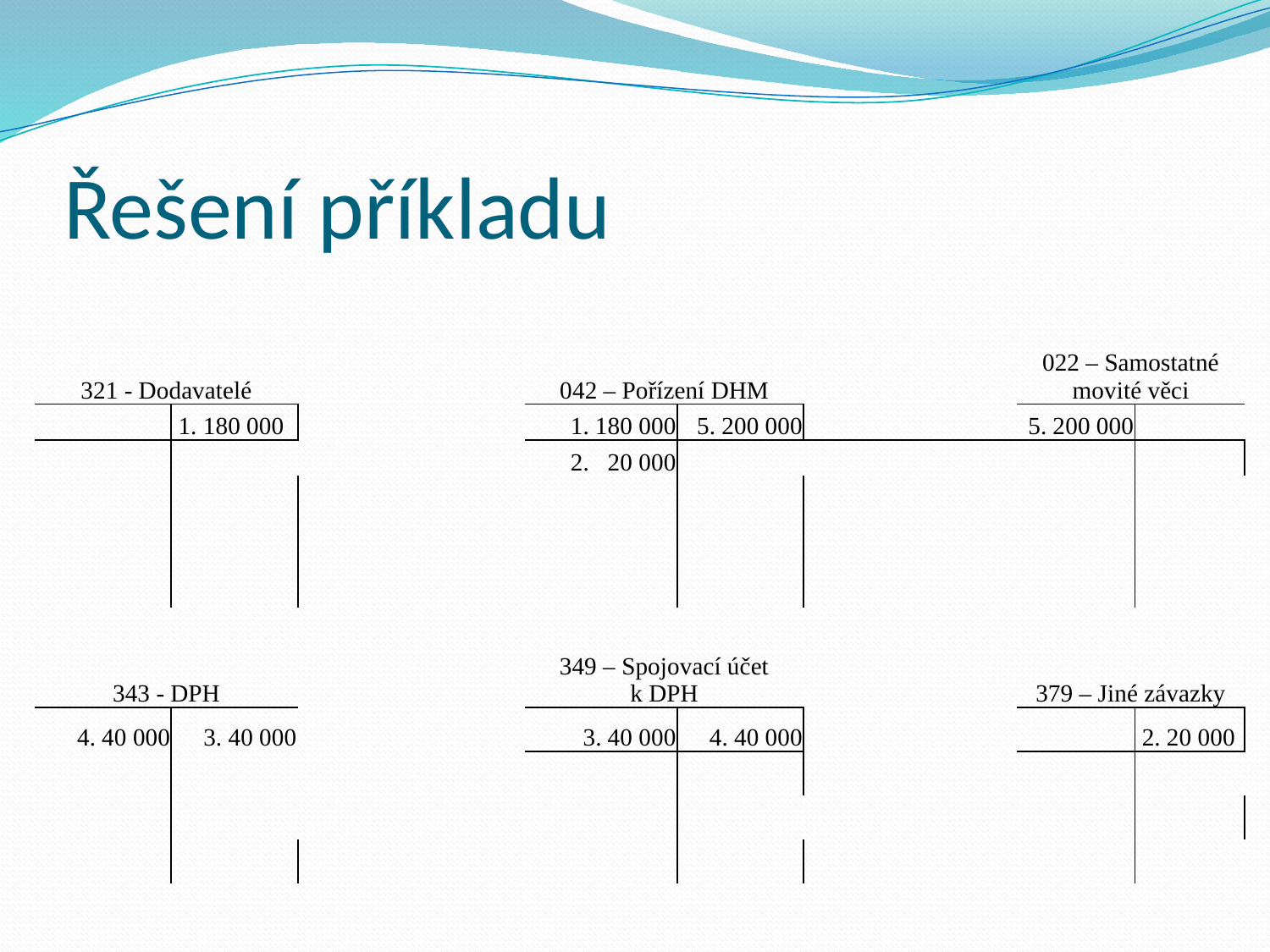

# Řešení příkladu
|  |  |  |  |  |  |  |  |  |  |
| --- | --- | --- | --- | --- | --- | --- | --- | --- | --- |
| 321 - Dodavatelé |  |  |  | 042 – Pořízení DHM |  |  |  | 022 – Samostatné movité věci |  |
|  | 1. 180 000 |  |  | 1. 180 000 | 5. 200 000 |  |  | 5. 200 000 |  |
|  |  |  |  | 2. 20 000 |  |  |  |  |  |
|  |  |  |  |  |  |  |  |  |  |
|  |  |  |  |  |  |  |  |  |  |
|  |  |  |  |  |  |  |  |  |  |
|  |  |  |  |  |  |  |  |  |  |
| 343 - DPH |  |  |  | 349 – Spojovací účet k DPH |  |  |  | 379 – Jiné závazky |  |
| 4. 40 000 | 3. 40 000 |  |  | 3. 40 000 | 4. 40 000 |  |  |  | 2. 20 000 |
|  |  |  |  |  |  |  |  |  |  |
|  |  |  |  |  |  |  |  |  |  |
|  |  |  |  |  |  |  |  |  |  |